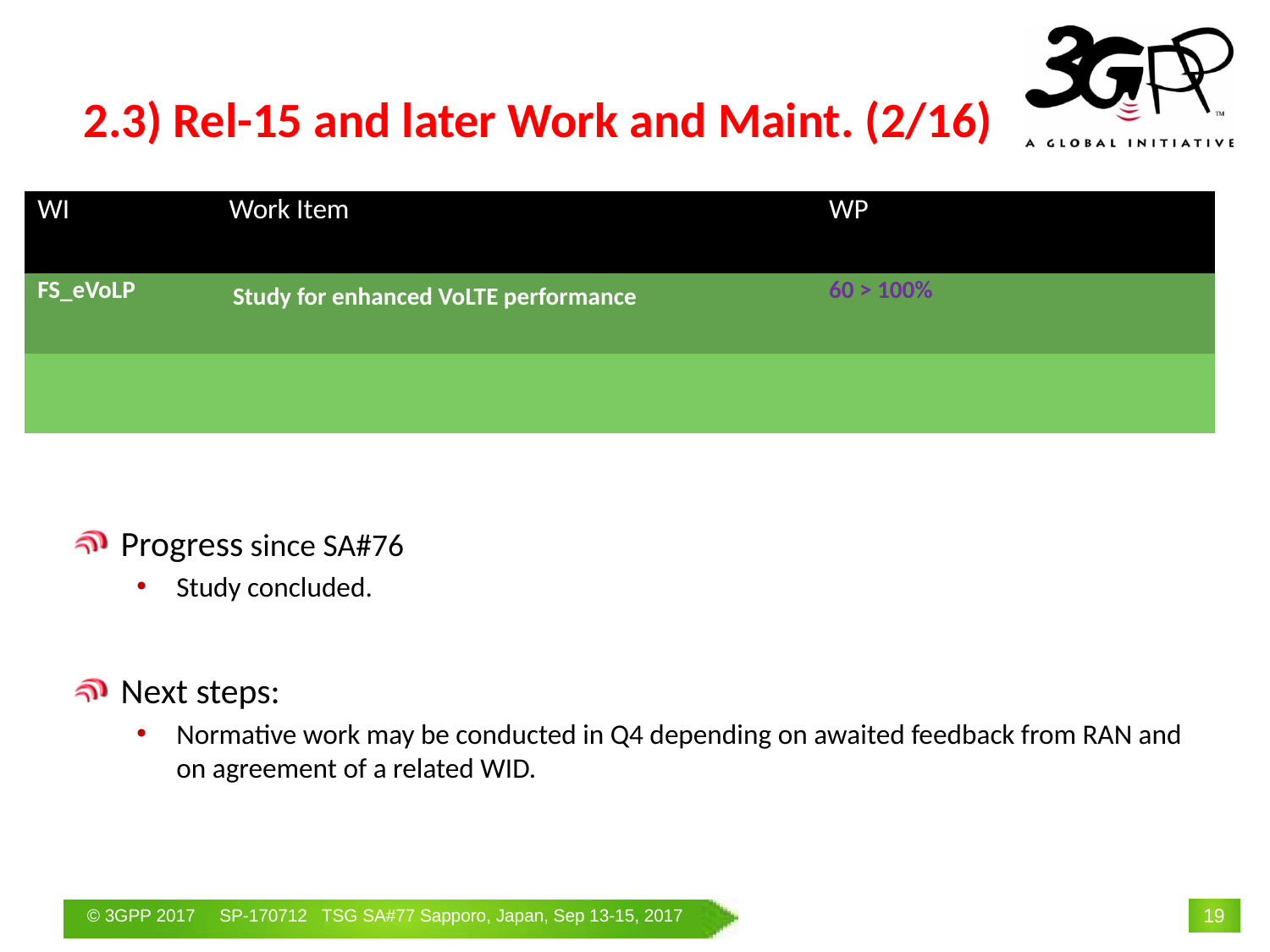

# 2.3) Rel-15 and later Work and Maint. (2/16)
| WI | Work Item | WP |  |  |
| --- | --- | --- | --- | --- |
| FS\_eVoLP | Study for enhanced VoLTE performance | 60 > 100% |  |  |
|  |  |  |  |  |
Progress since SA#76
Study concluded.

Next steps:
Normative work may be conducted in Q4 depending on awaited feedback from RAN and on agreement of a related WID.